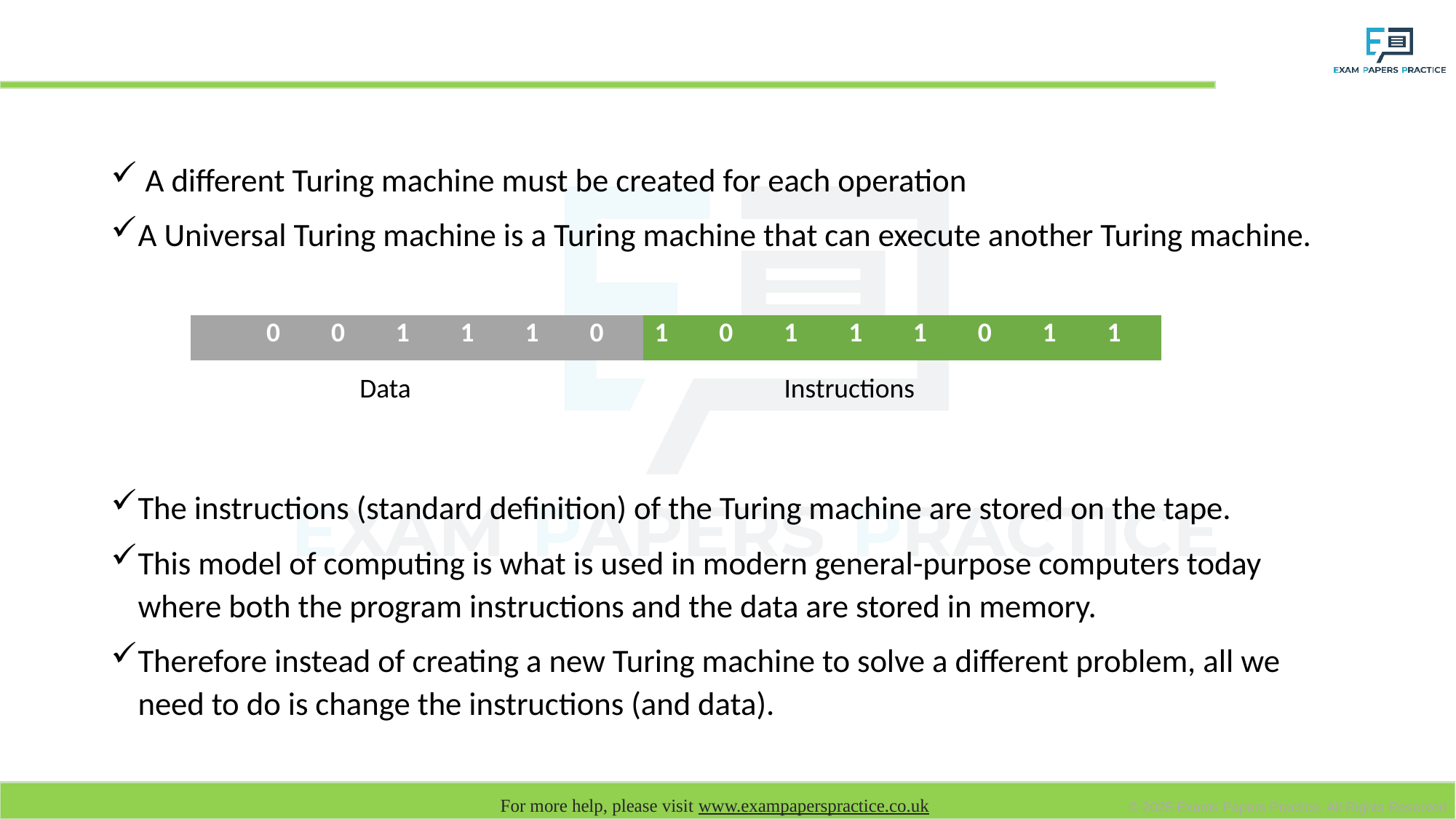

# Universal Turing Machine
 A different Turing machine must be created for each operation
A Universal Turing machine is a Turing machine that can execute another Turing machine.

The instructions (standard definition) of the Turing machine are stored on the tape.
This model of computing is what is used in modern general-purpose computers today where both the program instructions and the data are stored in memory.
Therefore instead of creating a new Turing machine to solve a different problem, all we need to do is change the instructions (and data).
|  | 0 | 0 | 1 | 1 | 1 | 0 | 1 | 0 | 1 | 1 | 1 | 0 | 1 | 1 |
| --- | --- | --- | --- | --- | --- | --- | --- | --- | --- | --- | --- | --- | --- | --- |
| 1 | 0 | 1 | 1 | 1 | 0 | 1 | 1 |
| --- | --- | --- | --- | --- | --- | --- | --- |
  Data				Instructions